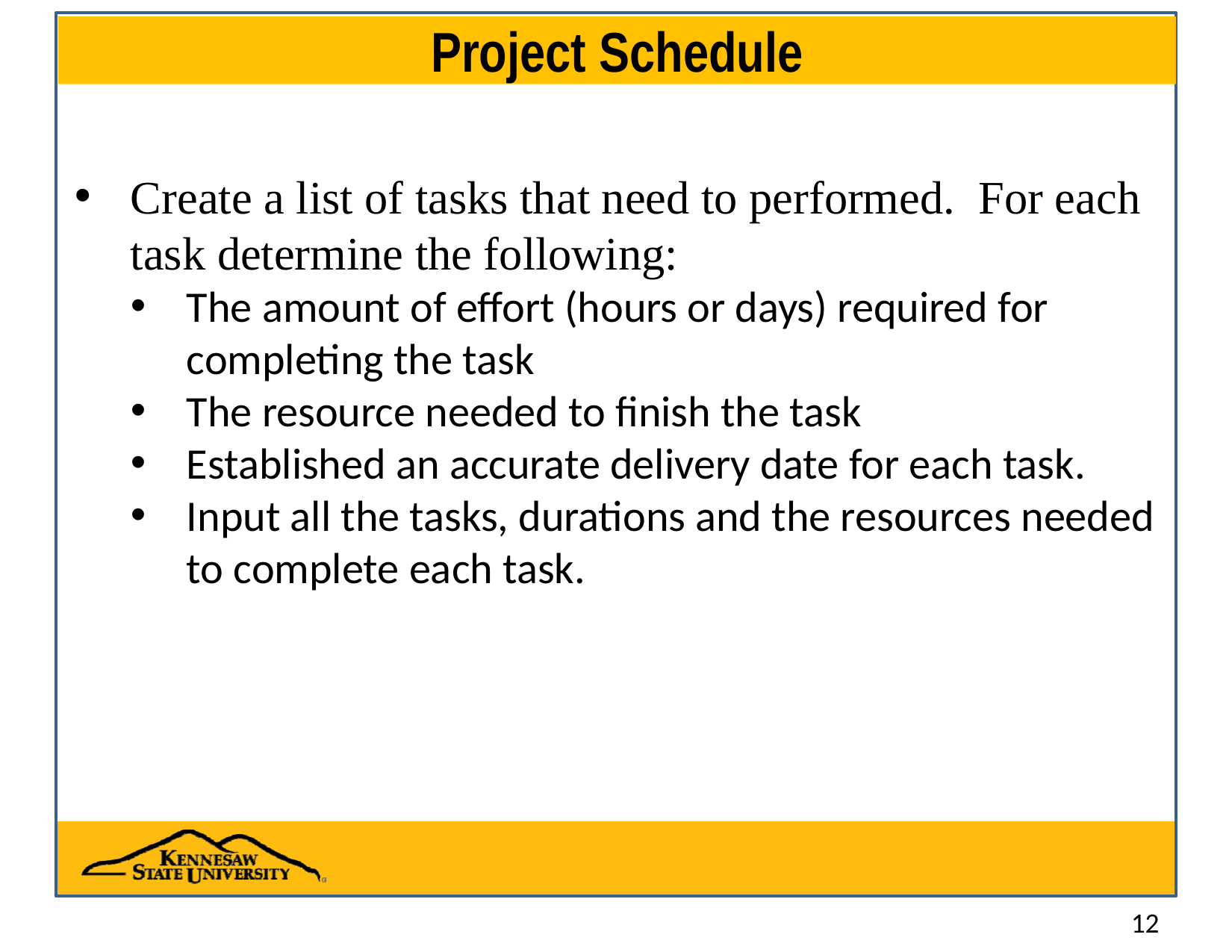

# Project Schedule
Create a list of tasks that need to performed.  For each task determine the following:
The amount of effort (hours or days) required for completing the task
The resource needed to finish the task
Established an accurate delivery date for each task.
Input all the tasks, durations and the resources needed to complete each task.